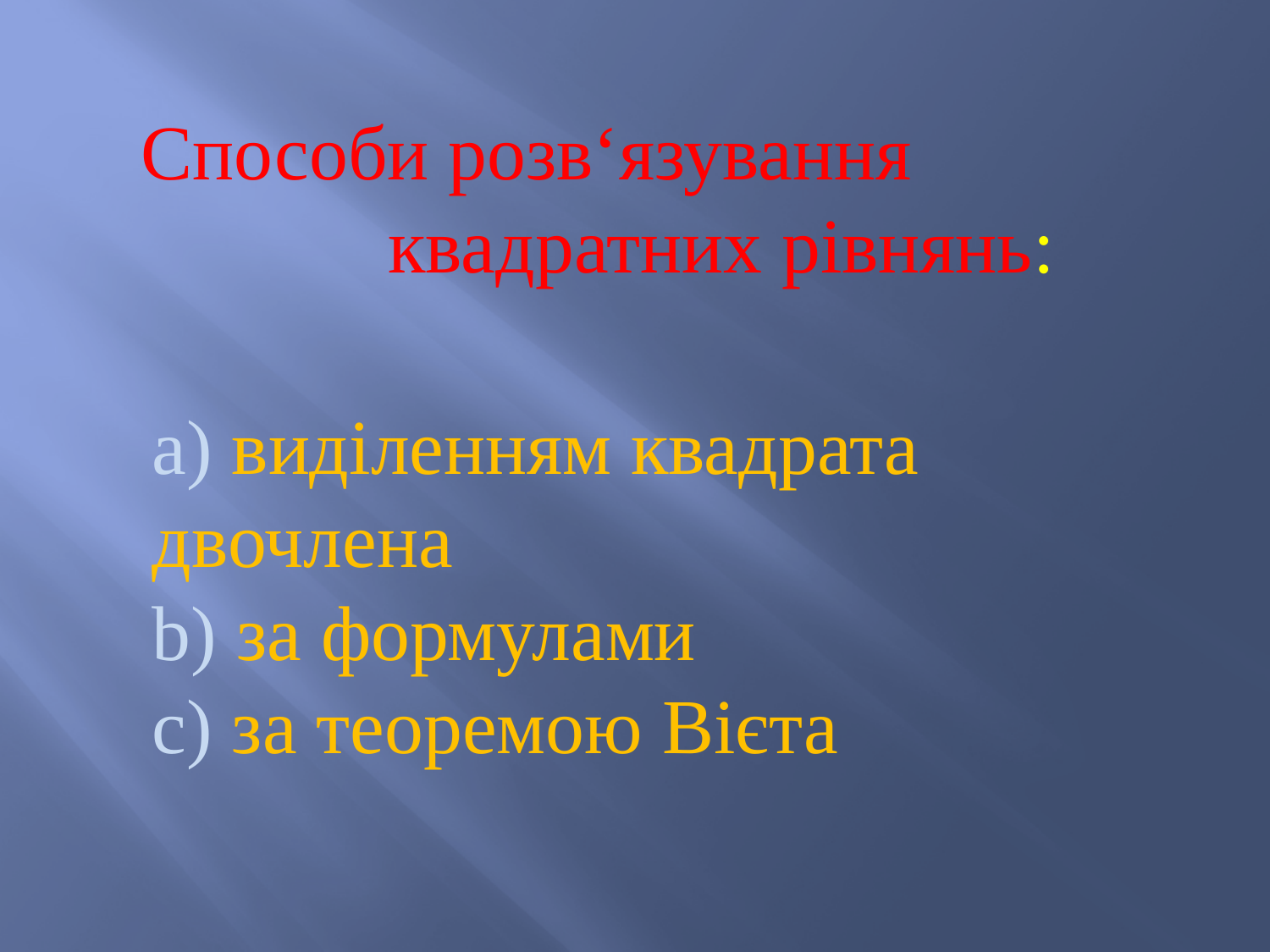

Способи розв‘язування                    квадратних рівнянь:
a) виділенням квадрата двочлена
b) за формулами
c) за теоремою Вієта